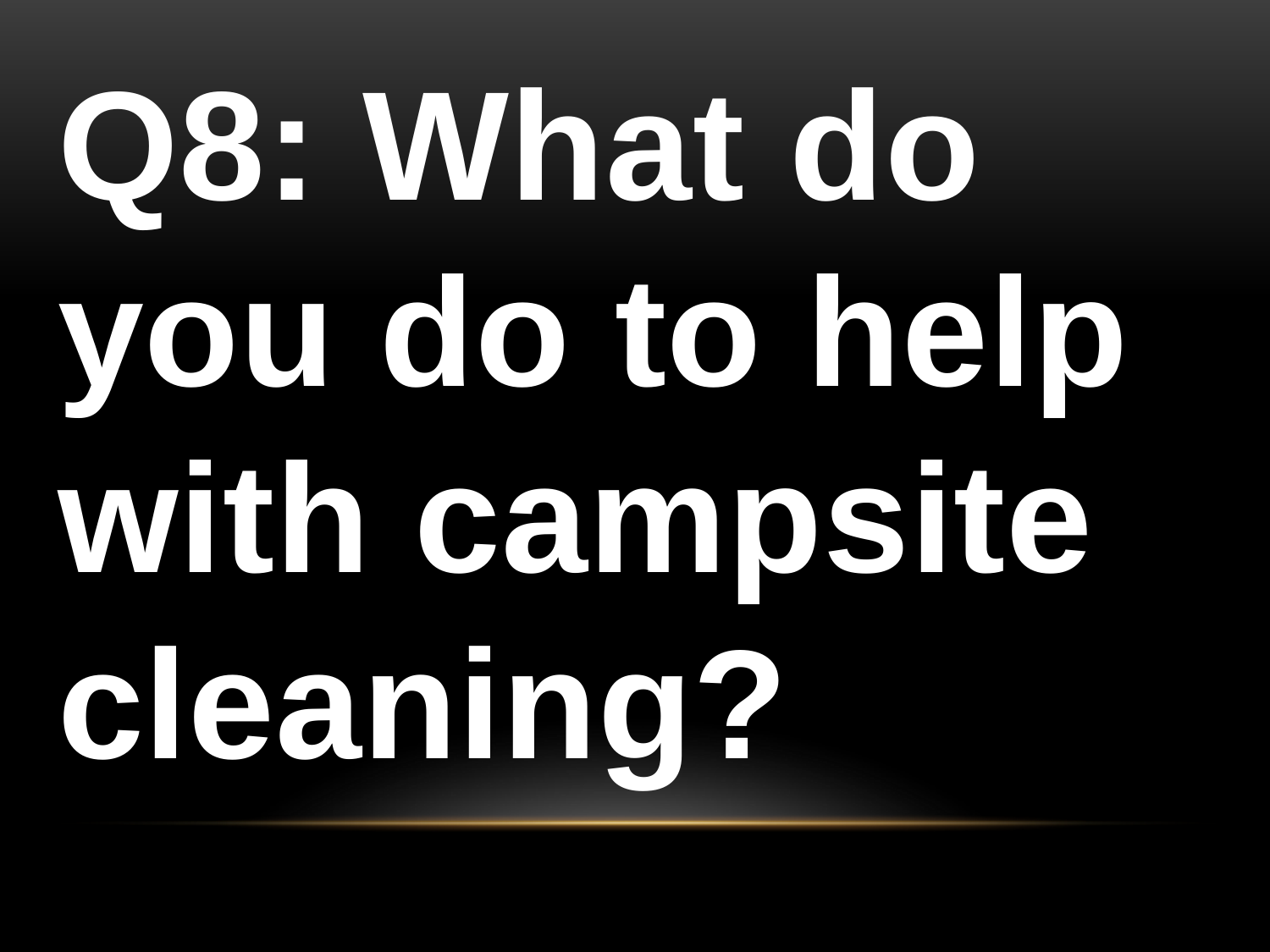

# Q8: What do you do to help with campsite cleaning?